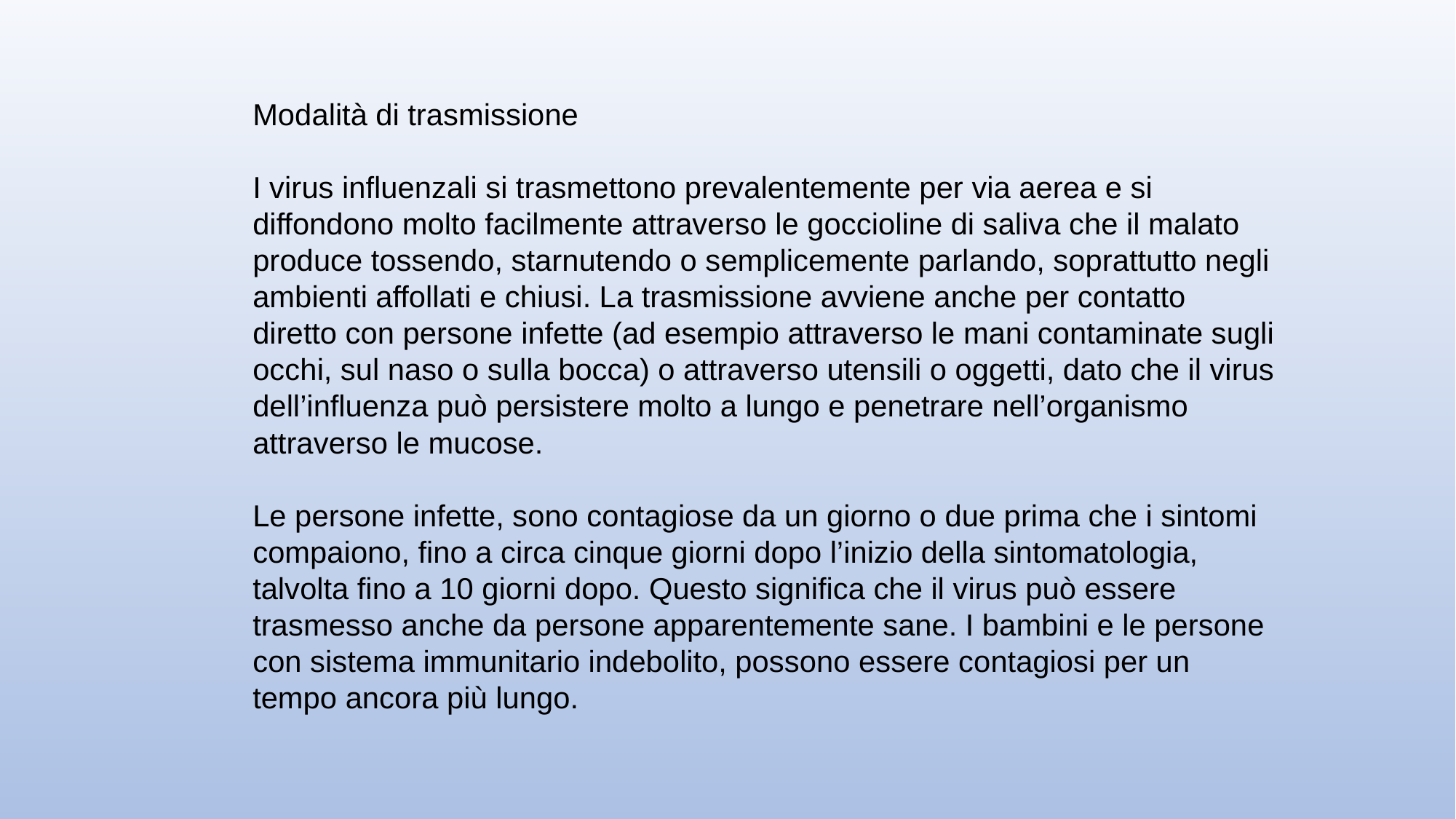

Modalità di trasmissione

I virus influenzali si trasmettono prevalentemente per via aerea e si diffondono molto facilmente attraverso le goccioline di saliva che il malato produce tossendo, starnutendo o semplicemente parlando, soprattutto negli ambienti affollati e chiusi. La trasmissione avviene anche per contatto diretto con persone infette (ad esempio attraverso le mani contaminate sugli occhi, sul naso o sulla bocca) o attraverso utensili o oggetti, dato che il virus dell’influenza può persistere molto a lungo e penetrare nell’organismo attraverso le mucose.

Le persone infette, sono contagiose da un giorno o due prima che i sintomi compaiono, fino a circa cinque giorni dopo l’inizio della sintomatologia, talvolta fino a 10 giorni dopo. Questo significa che il virus può essere trasmesso anche da persone apparentemente sane. I bambini e le persone con sistema immunitario indebolito, possono essere contagiosi per un tempo ancora più lungo.